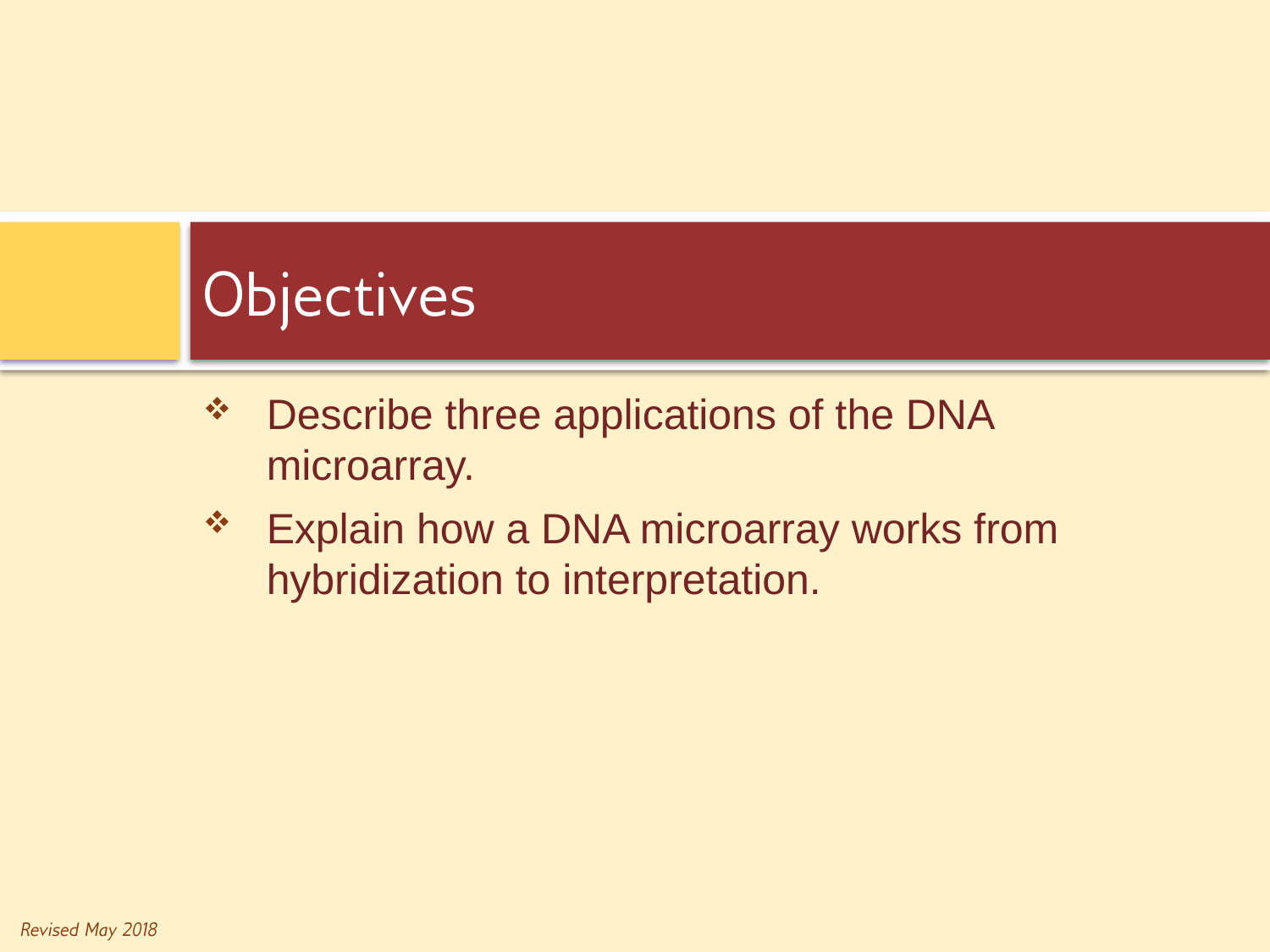

# Objectives
Describe three applications of the DNA microarray.
Explain how a DNA microarray works from hybridization to interpretation.